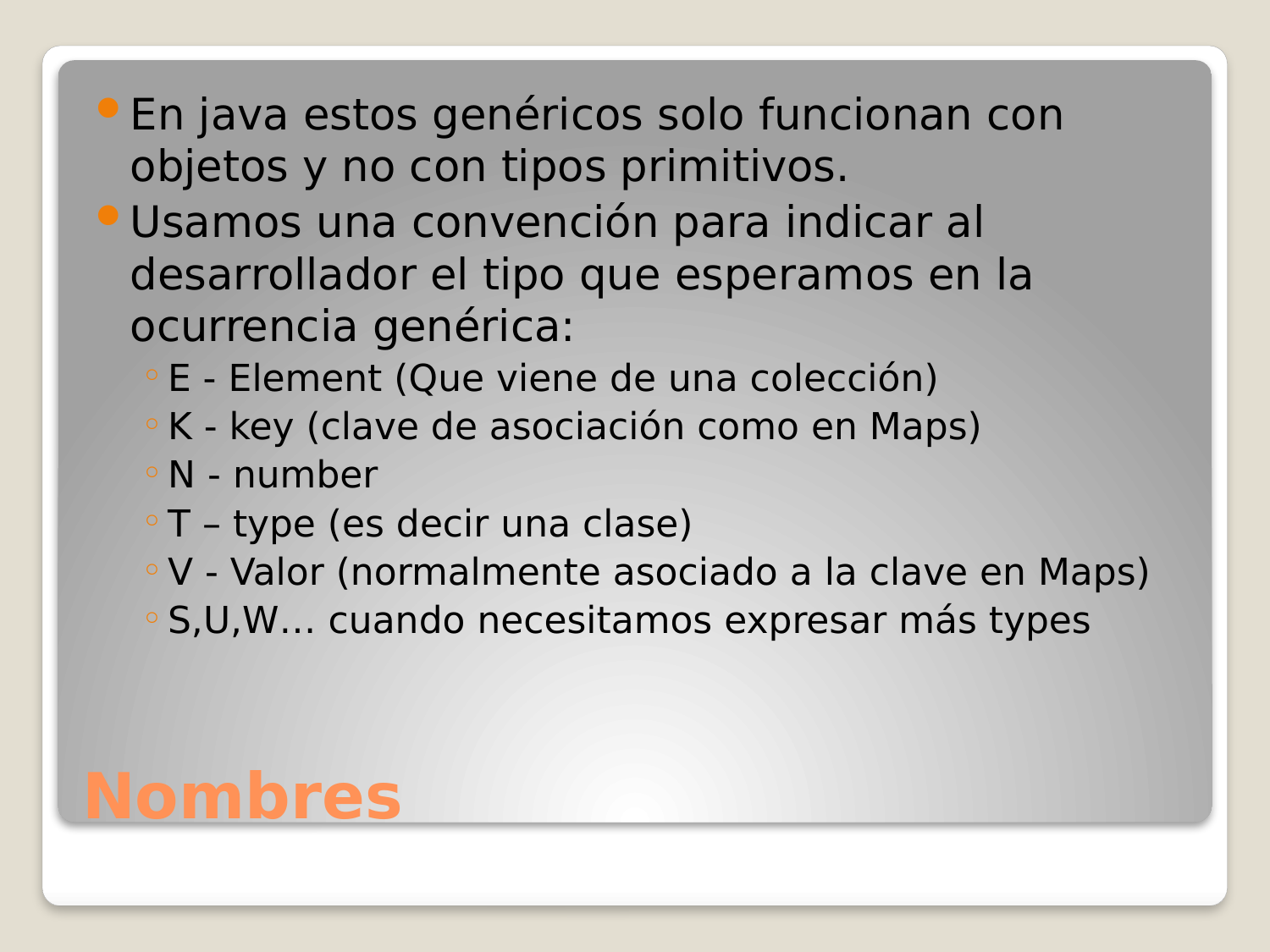

En java estos genéricos solo funcionan con objetos y no con tipos primitivos.
Usamos una convención para indicar al desarrollador el tipo que esperamos en la ocurrencia genérica:
E - Element (Que viene de una colección)
K - key (clave de asociación como en Maps)
N - number
T – type (es decir una clase)
V - Valor (normalmente asociado a la clave en Maps)
S,U,W… cuando necesitamos expresar más types
# Nombres